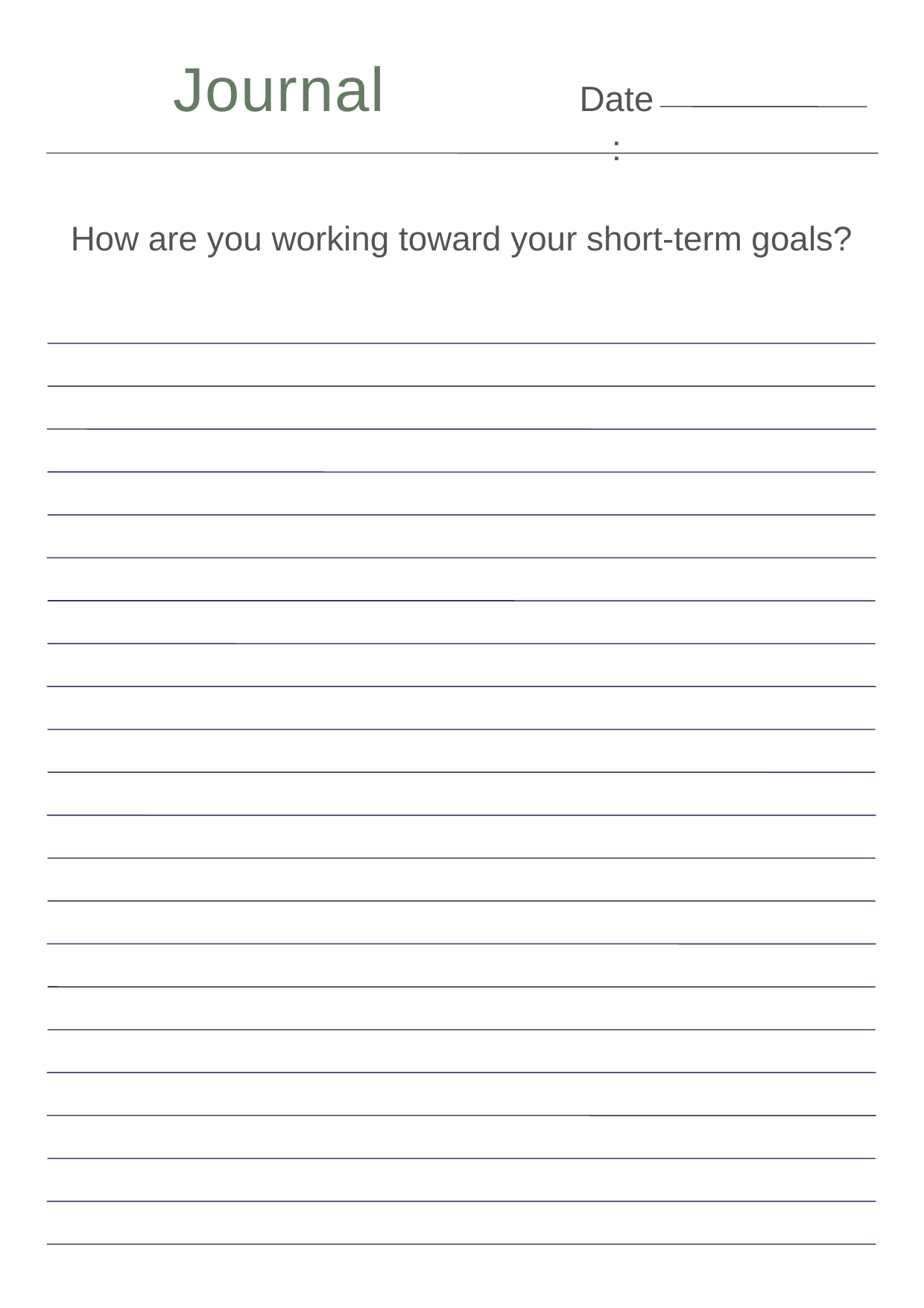

Journal
Date:

How are you working toward your short-term goals?